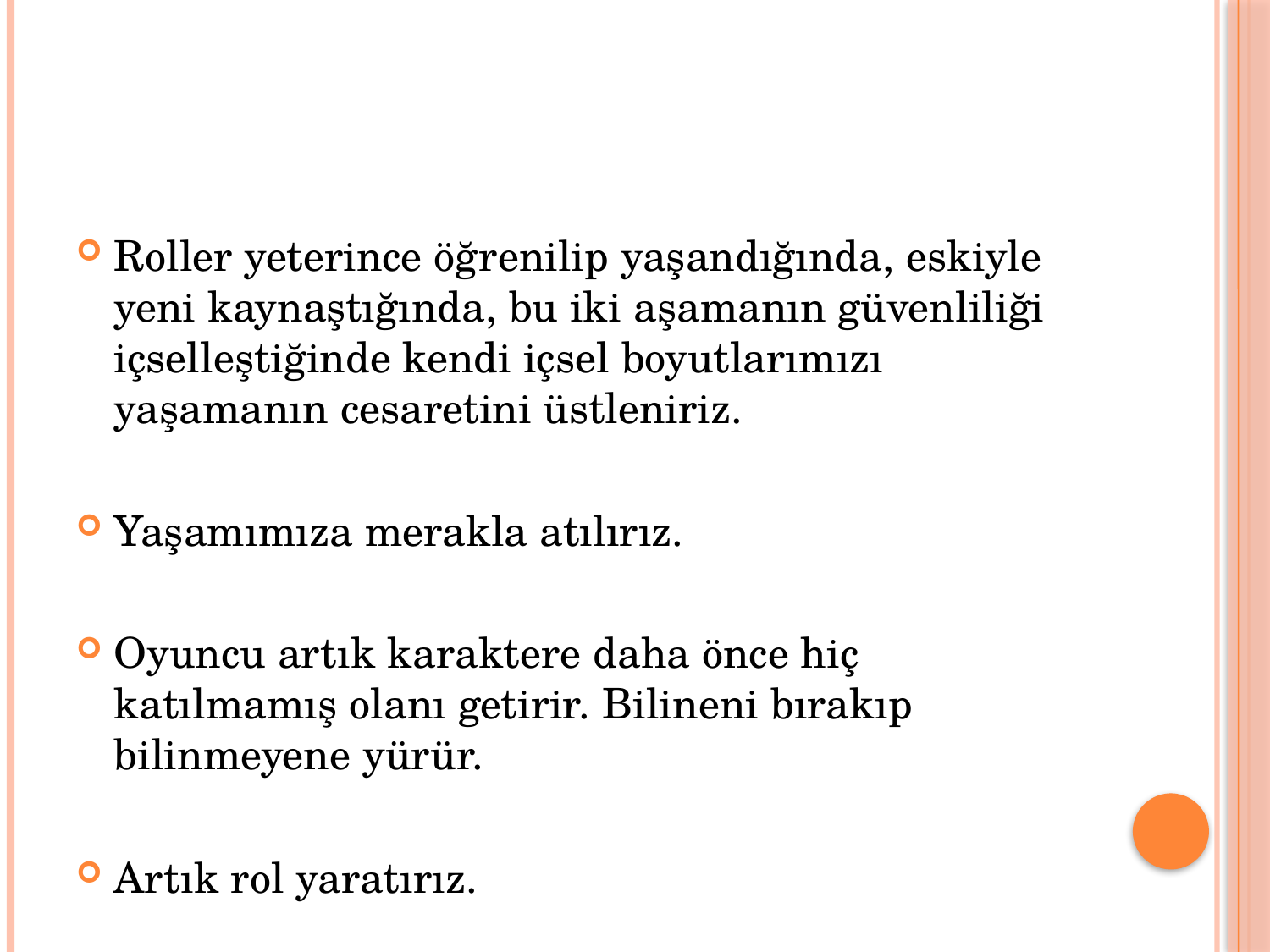

Roller yeterince öğrenilip yaşandığında, eskiyle yeni kaynaştığında, bu iki aşamanın güvenliliği içselleştiğinde kendi içsel boyutlarımızı yaşamanın cesaretini üstleniriz.

Yaşamımıza merakla atılırız.

Oyuncu artık karaktere daha önce hiç katılmamış olanı getirir. Bilineni bırakıp bilinmeyene yürür.

Artık rol yaratırız.